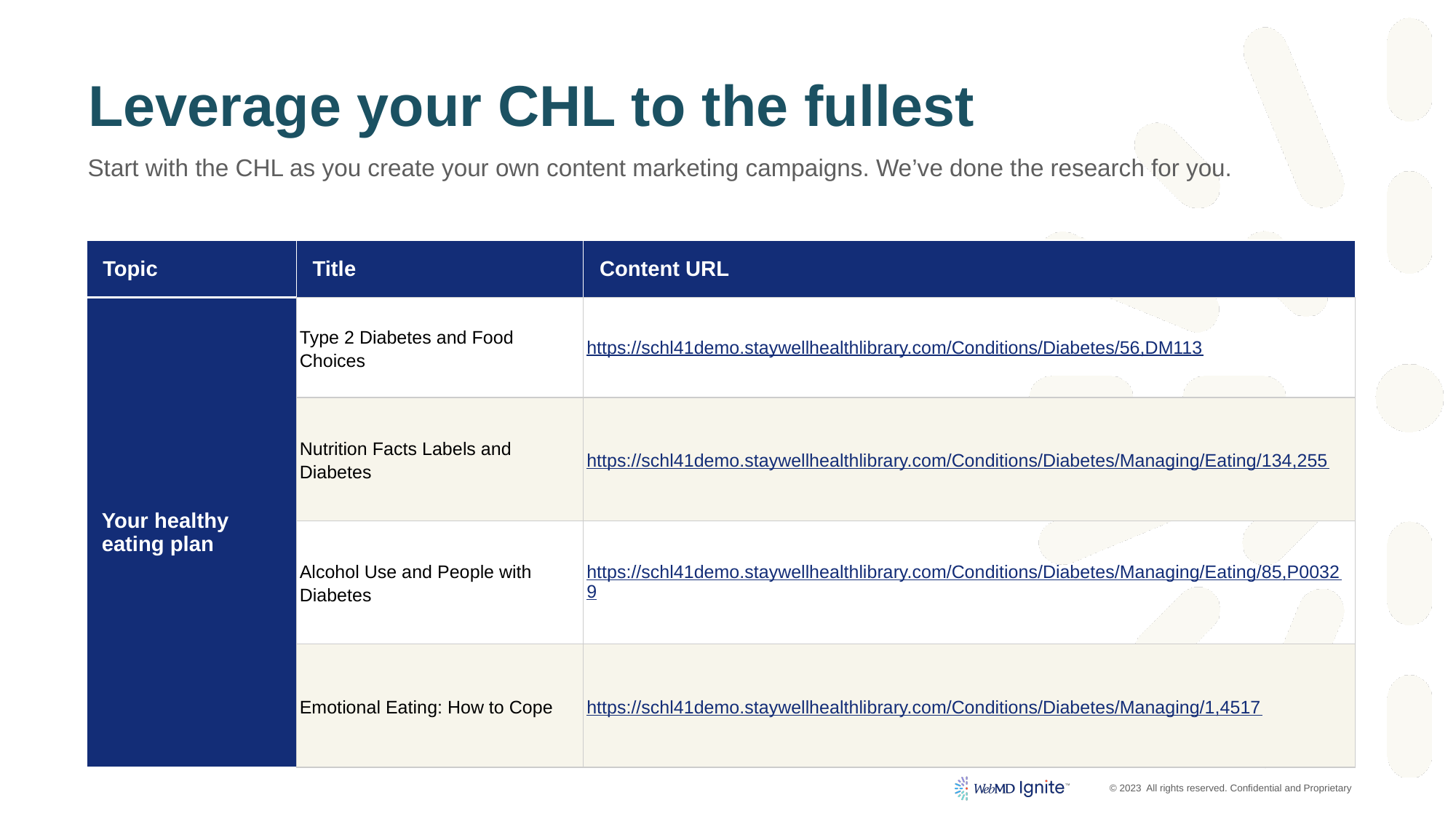

# Leverage your CHL to the fullest
Start with the CHL as you create your own content marketing campaigns. We’ve done the research for you.
| Topic | Title | Content URL |
| --- | --- | --- |
| Your healthy eating plan | Type 2 Diabetes and Food Choices | https://schl41demo.staywellhealthlibrary.com/Conditions/Diabetes/56,DM113 |
|  | Nutrition Facts Labels and Diabetes | https://schl41demo.staywellhealthlibrary.com/Conditions/Diabetes/Managing/Eating/134,255 |
|  | Alcohol Use and People with Diabetes | https://schl41demo.staywellhealthlibrary.com/Conditions/Diabetes/Managing/Eating/85,P00329 |
|  | Emotional Eating: How to Cope | https://schl41demo.staywellhealthlibrary.com/Conditions/Diabetes/Managing/1,4517 |